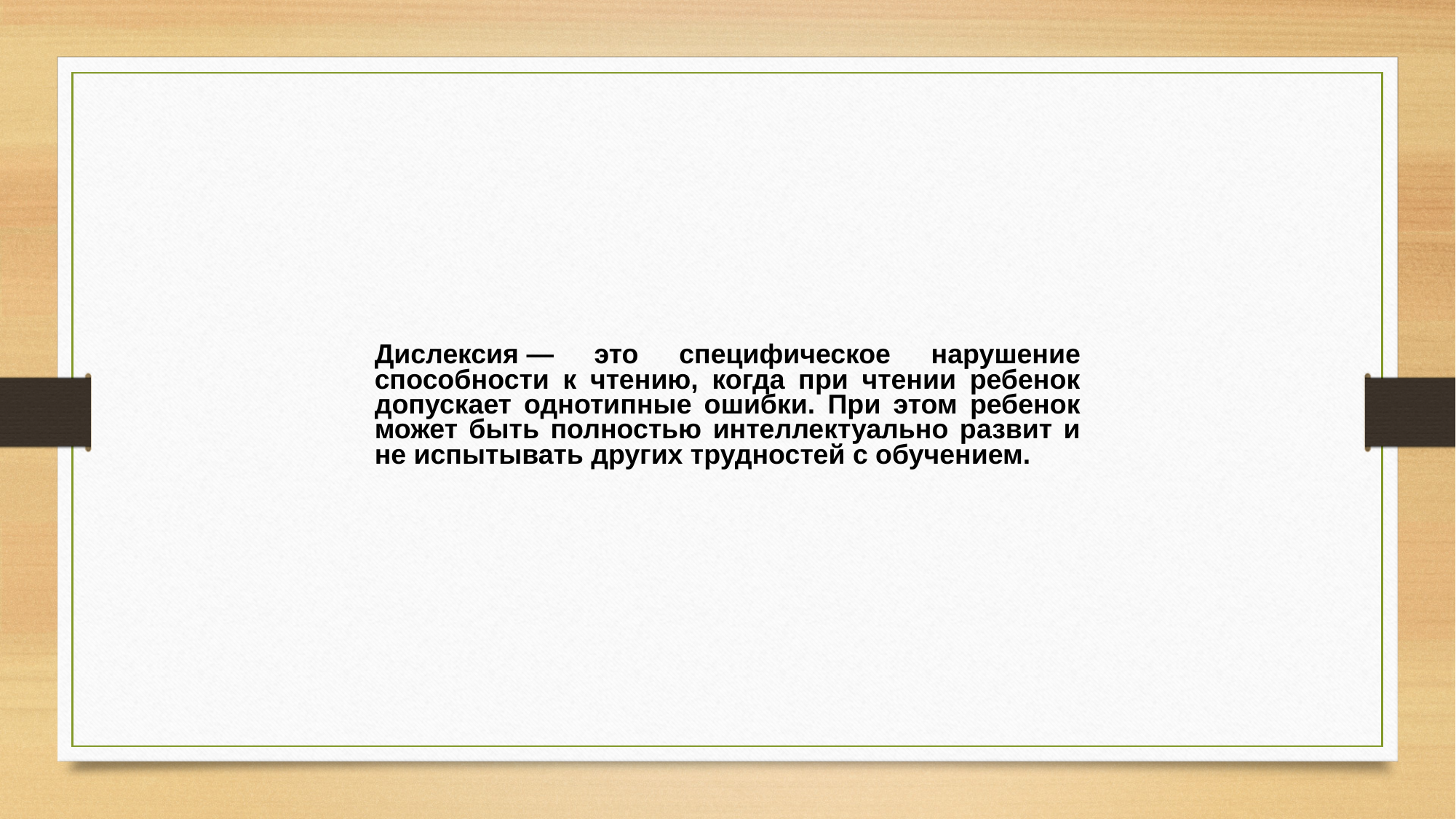

Дислексия — это специфическое нарушение способности к чтению, когда при чтении ребенок допускает однотипные ошибки. При этом ребенок может быть полностью интеллектуально развит и не испытывать других трудностей с обучением.